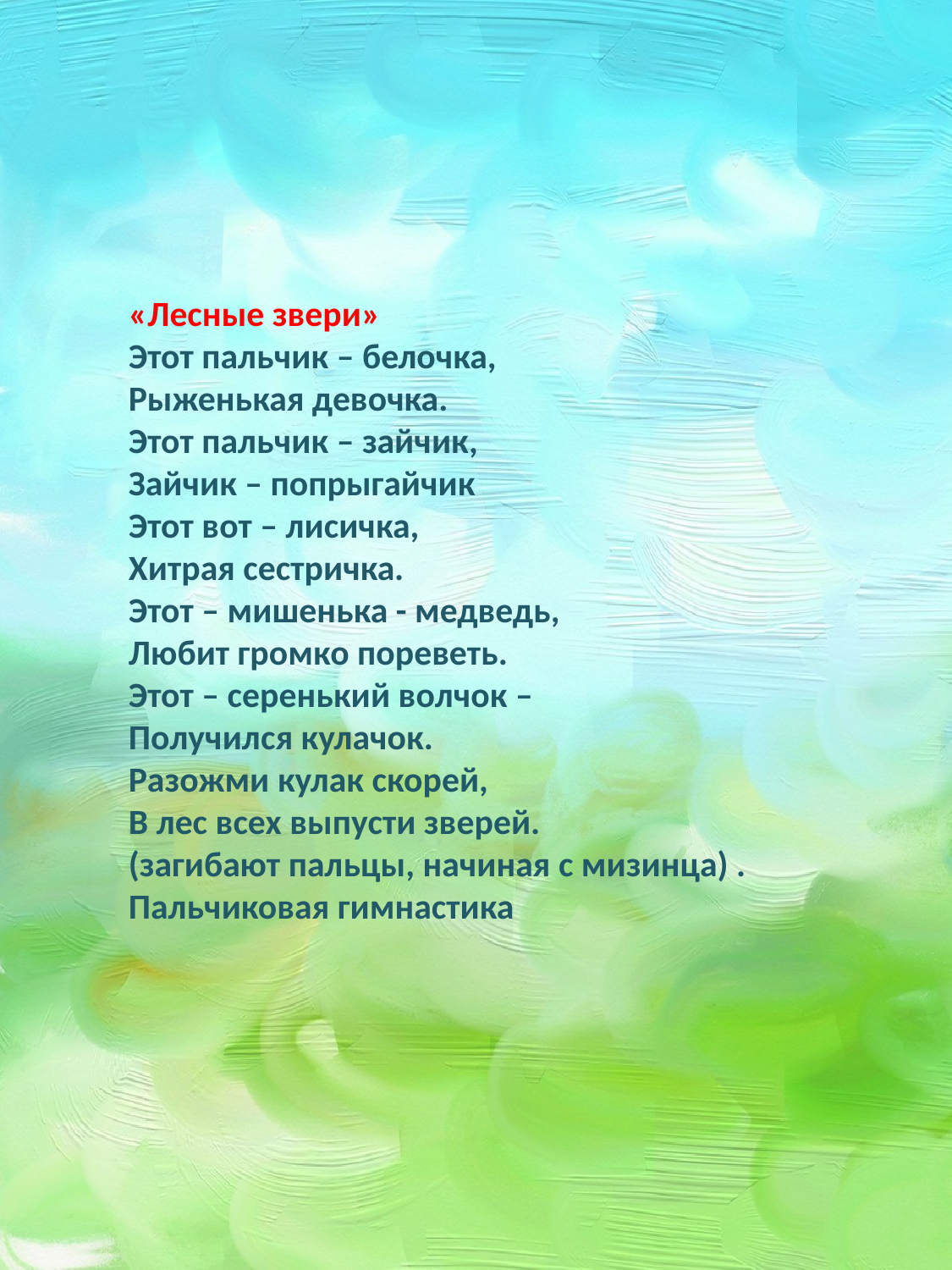

«Лесные звери»
Этот пальчик – белочка,
Рыженькая девочка.
Этот пальчик – зайчик,
Зайчик – попрыгайчик
Этот вот – лисичка,
Хитрая сестричка.
Этот – мишенька - медведь,
Любит громко пореветь.
Этот – серенький волчок –
Получился кулачок.
Разожми кулак скорей,
В лес всех выпусти зверей.
(загибают пальцы, начиная с мизинца) .
Пальчиковая гимнастика